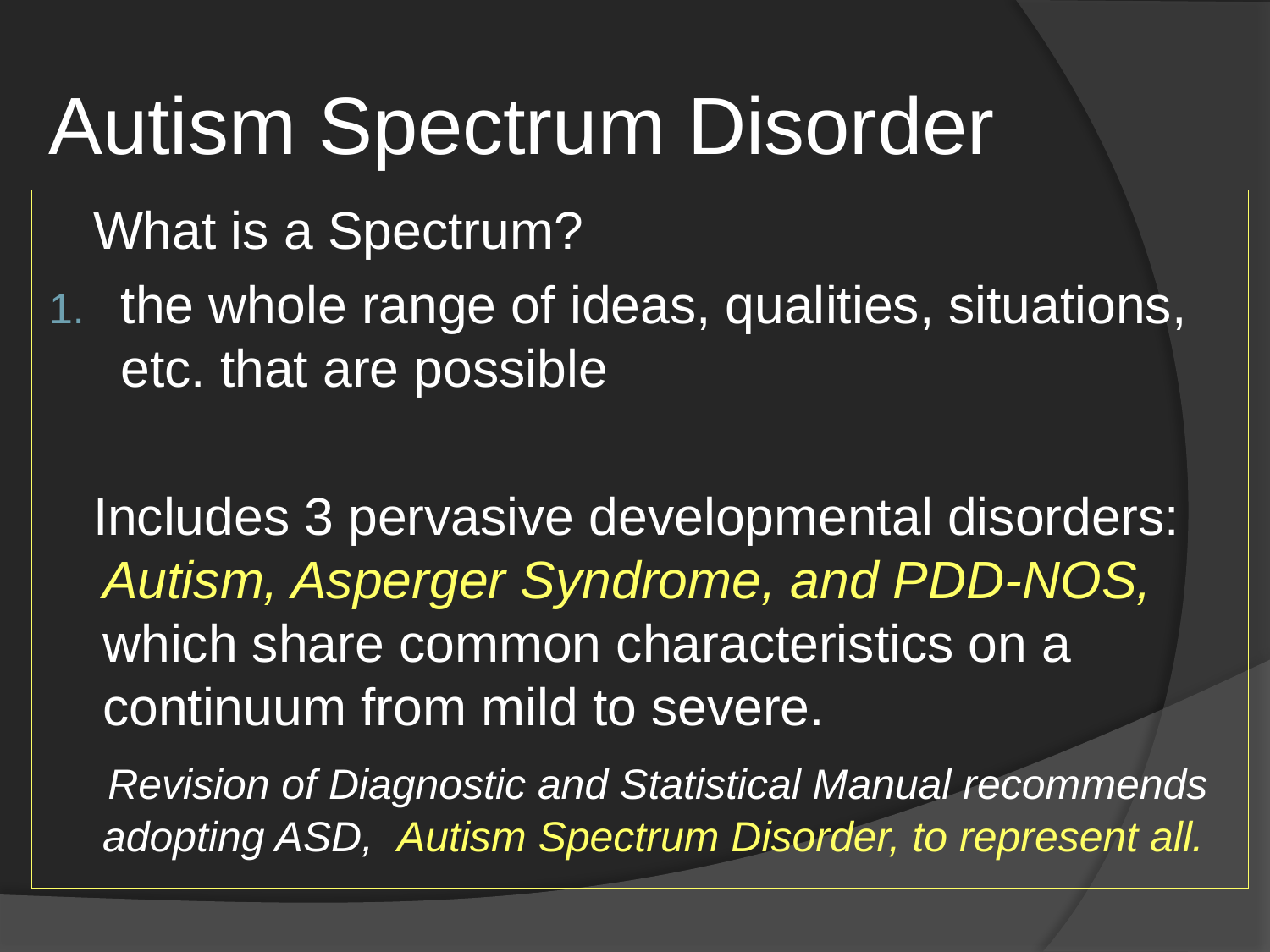

# Autism Spectrum Disorder
   What is a Spectrum?
the whole range of ideas, qualities, situations, etc. that are possible

   Includes 3 pervasive developmental disorders: Autism, Asperger Syndrome, and PDD-NOS, which share common characteristics on a continuum from mild to severe.
    Revision of Diagnostic and Statistical Manual recommends adopting ASD,  Autism Spectrum Disorder, to represent all.